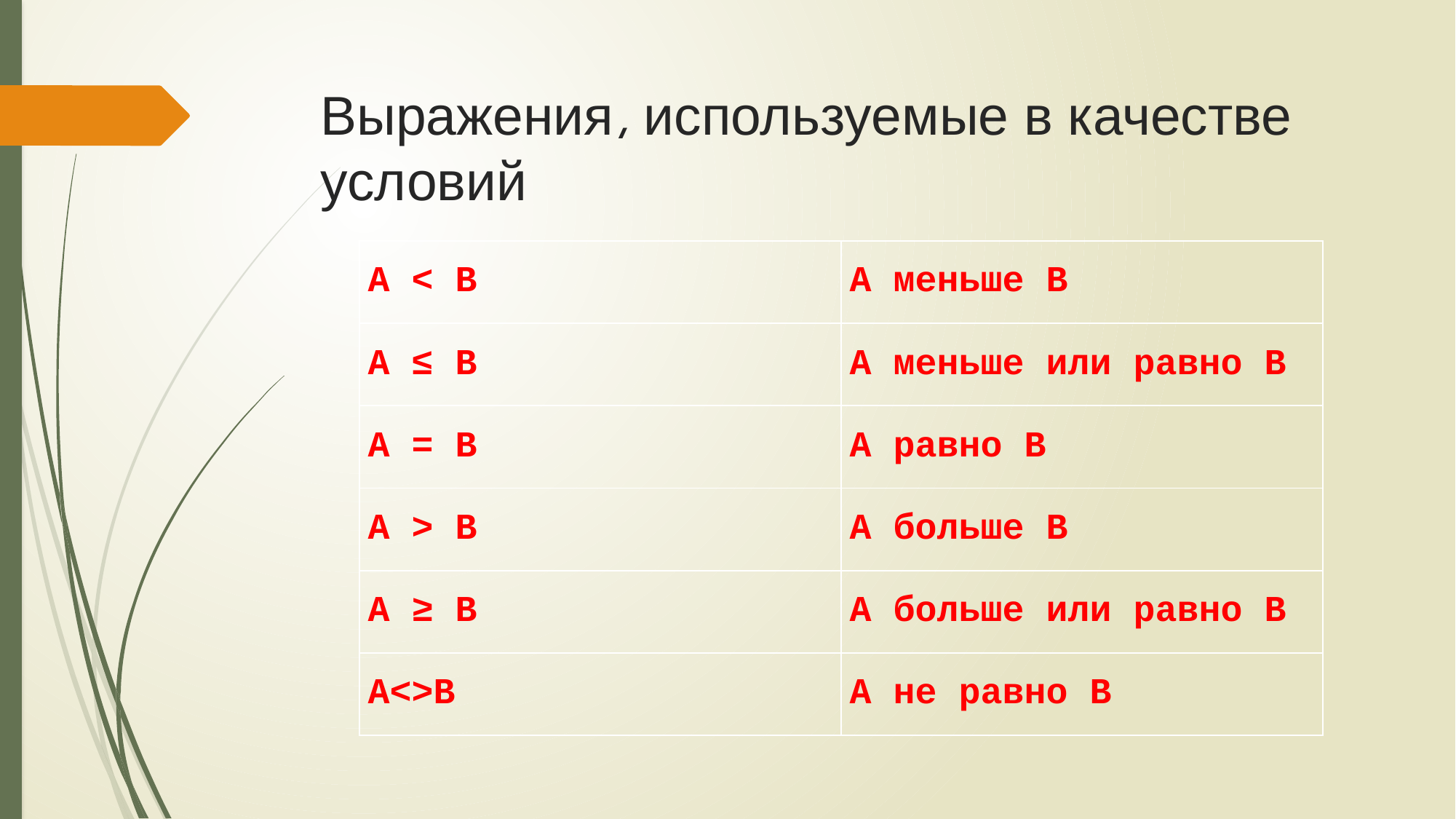

# Выражения, используемые в качестве условий
| A < B | A меньше B |
| --- | --- |
| A ≤ B | A меньше или равно B |
| A = B | A равно B |
| A > B | A больше B |
| A ≥ B | A больше или равно B |
| A<>B | A не равно B |